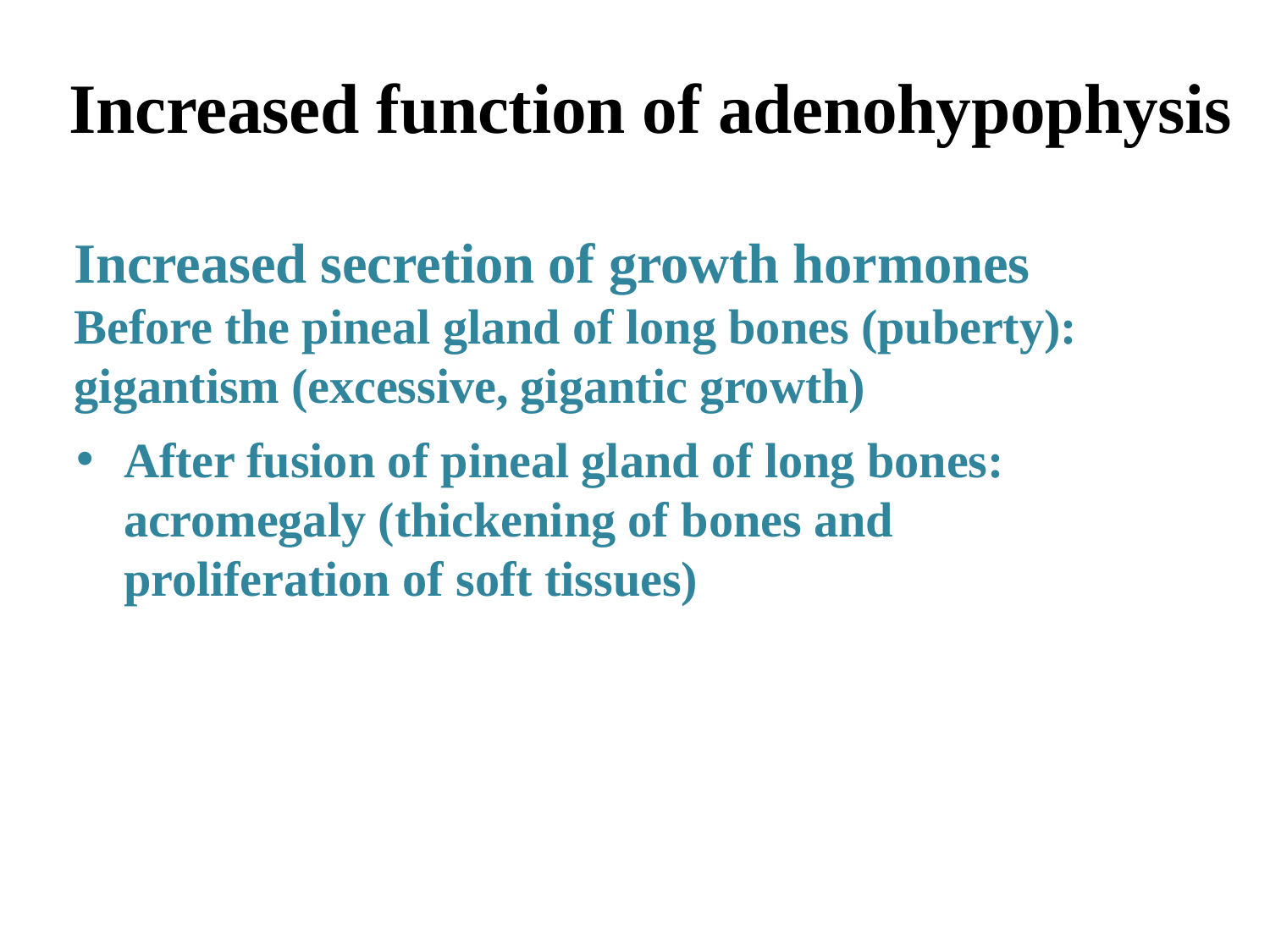

# Increased function of adenohypophysis

Increased secretion of growth hormones
Before the pineal gland of long bones (puberty): gigantism (excessive, gigantic growth)
After fusion of pineal gland of long bones: acromegaly (thickening of bones and proliferation of soft tissues)